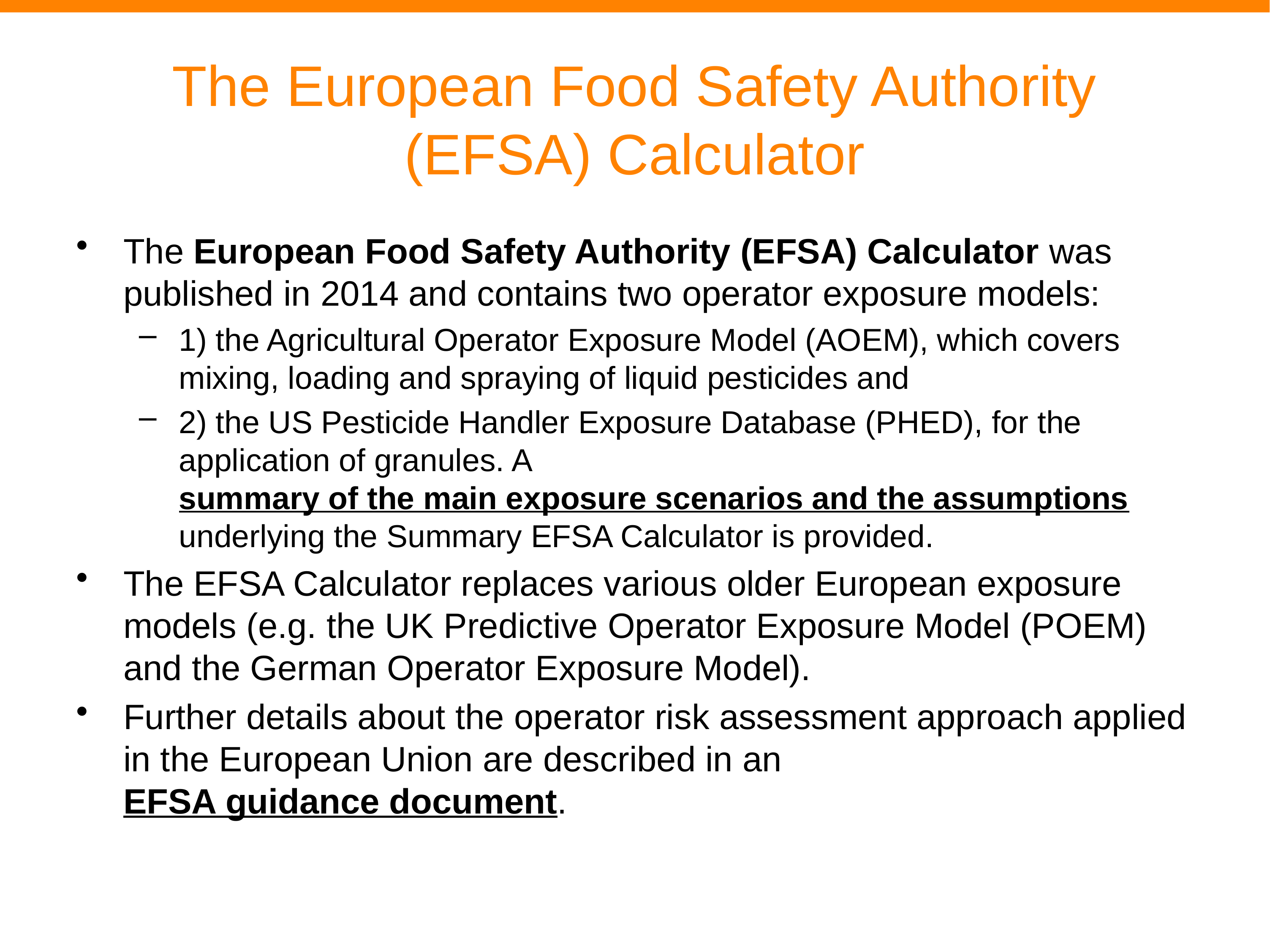

# The European Food Safety Authority (EFSA) Calculator
The European Food Safety Authority (EFSA) Calculator was published in 2014 and contains two operator exposure models:
1) the Agricultural Operator Exposure Model (AOEM), which covers mixing, loading and spraying of liquid pesticides and
2) the US Pesticide Handler Exposure Database (PHED), for the application of granules. A summary of the main exposure scenarios and the assumptions underlying the Summary EFSA Calculator is provided.
The EFSA Calculator replaces various older European exposure models (e.g. the UK Predictive Operator Exposure Model (POEM) and the German Operator Exposure Model).
Further details about the operator risk assessment approach applied in the European Union are described in an EFSA guidance document.